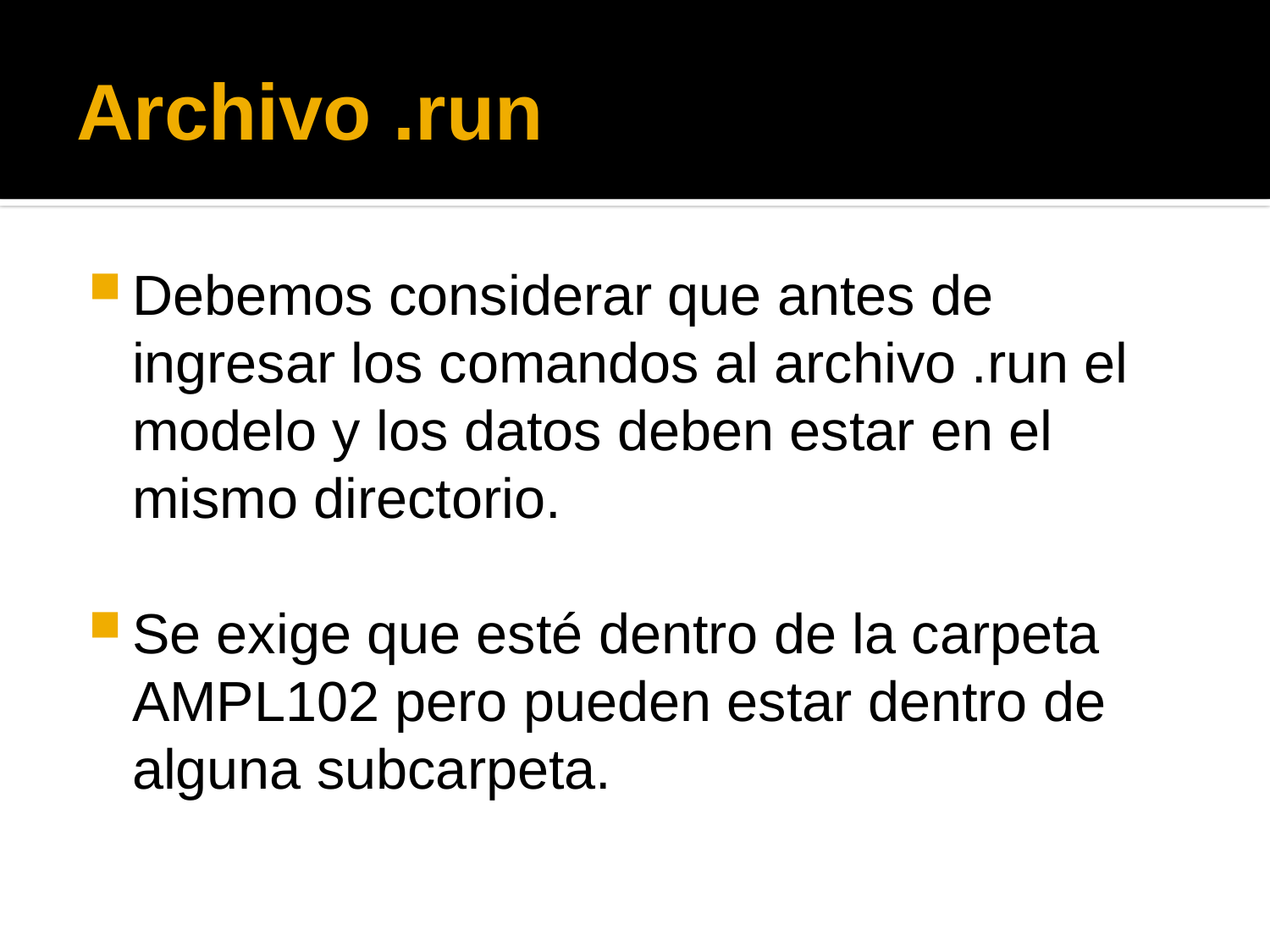

# Archivo .run
Debemos considerar que antes de ingresar los comandos al archivo .run el modelo y los datos deben estar en el mismo directorio.

Se exige que esté dentro de la carpeta AMPL102 pero pueden estar dentro de alguna subcarpeta.